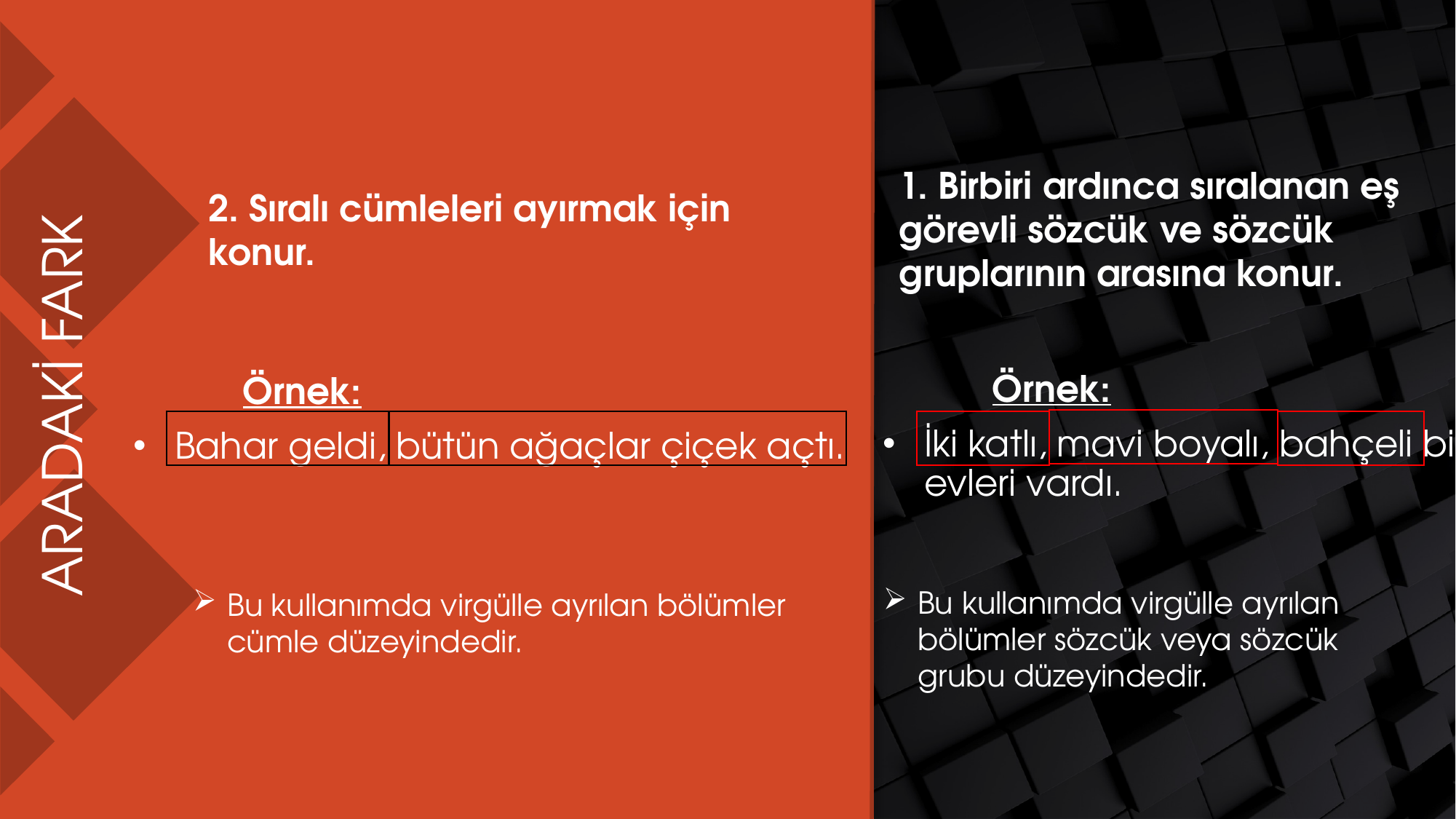

1. Birbiri ardınca sıralanan eş görevli sözcük ve sözcük gruplarının arasına konur.

2. Sıralı cümleleri ayırmak için konur.

	Örnek:
İki katlı, mavi boyalı, bahçeli bir evleri vardı.

	Örnek:
Bahar geldi, bütün ağaçlar çiçek açtı.

# ARADAKİ FARK

Bu kullanımda virgülle ayrılan bölümler sözcük veya sözcük grubu düzeyindedir.
Bu kullanımda virgülle ayrılan bölümler cümle düzeyindedir.